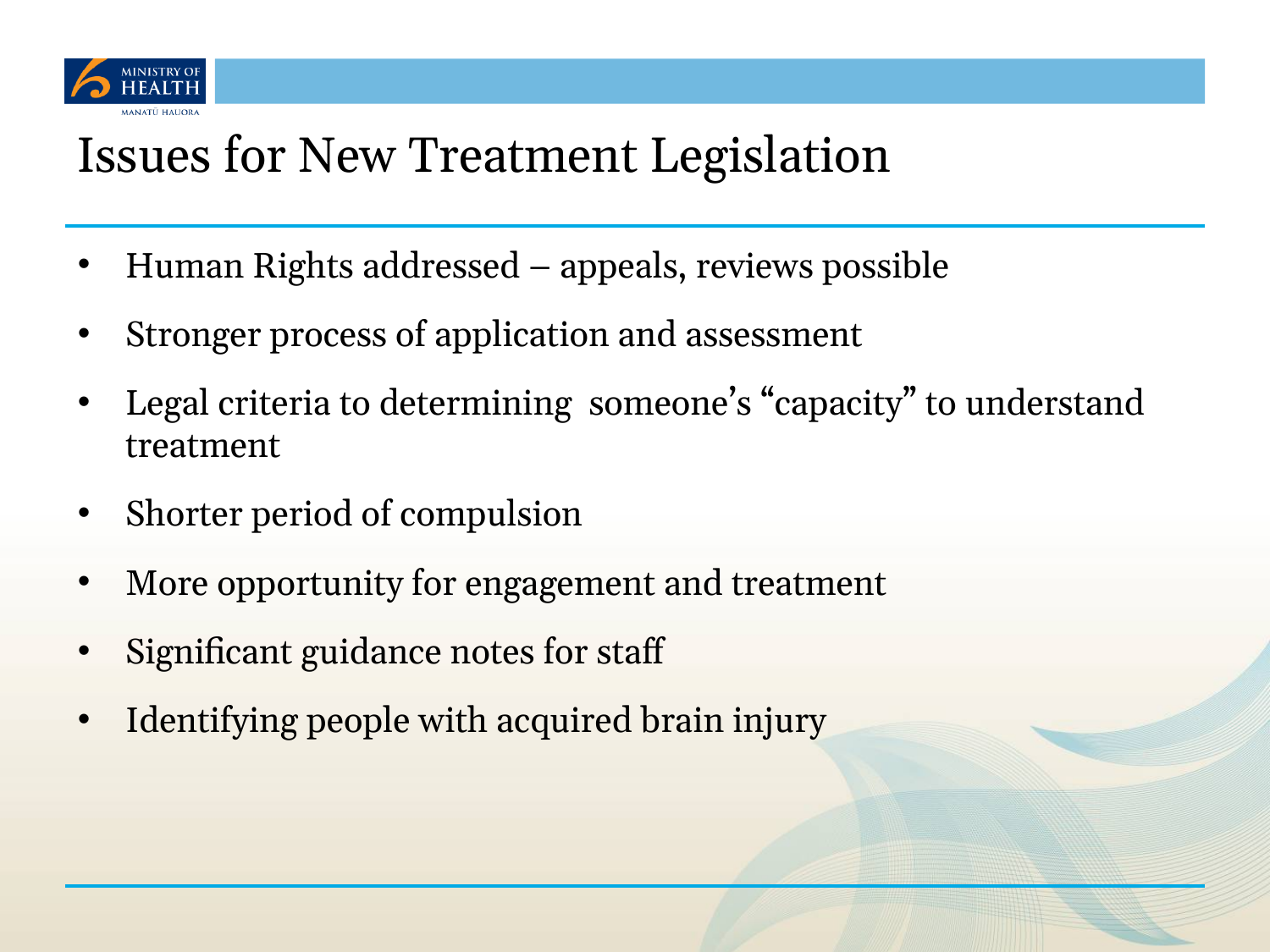

# Issues for New Treatment Legislation
Human Rights addressed – appeals, reviews possible
Stronger process of application and assessment
Legal criteria to determining  someone’s “capacity” to understand treatment
Shorter period of compulsion
More opportunity for engagement and treatment
Significant guidance notes for staff
Identifying people with acquired brain injury